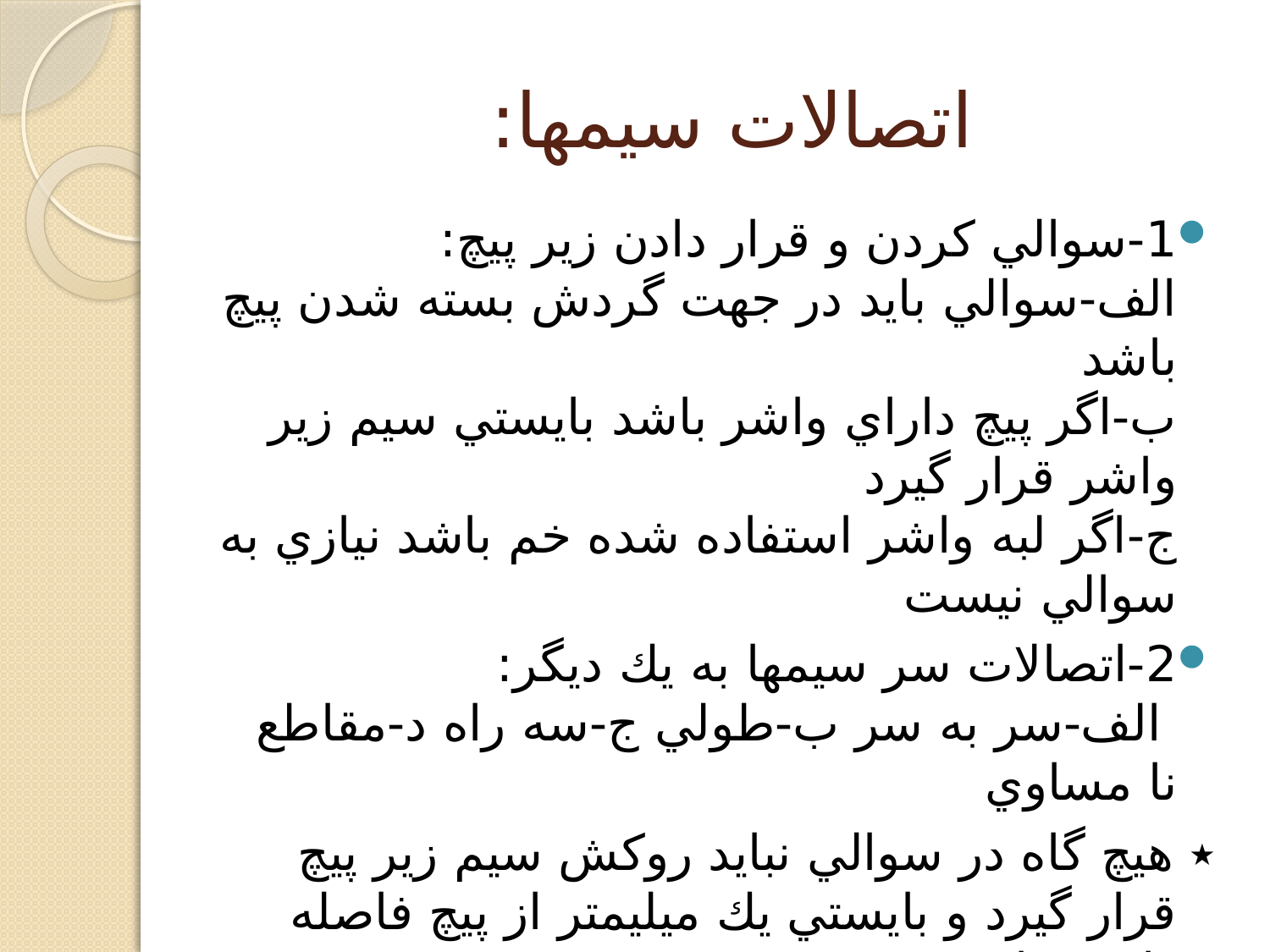

# اتصالات سيمها:
1-سوالي كردن و قرار دادن زير پيچ:
الف-سوالي بايد در جهت گردش بسته شدن پيچ باشد
ب-اگر پيچ داراي واشر باشد بايستي سيم زير واشر قرار گيرد
ج-اگر لبه واشر استفاده شده خم باشد نيازي به سوالي نيست
2-اتصالات سر سيمها به يك ديگر:
 الف-سر به سر ب-طولي ج-سه راه د-مقاطع نا مساوي
٭ هيچ گاه در سوالي نبايد روكش سيم زير پيچ قرار گيرد و بايستي يك ميليمتر از پيچ فاصله داشته باشد